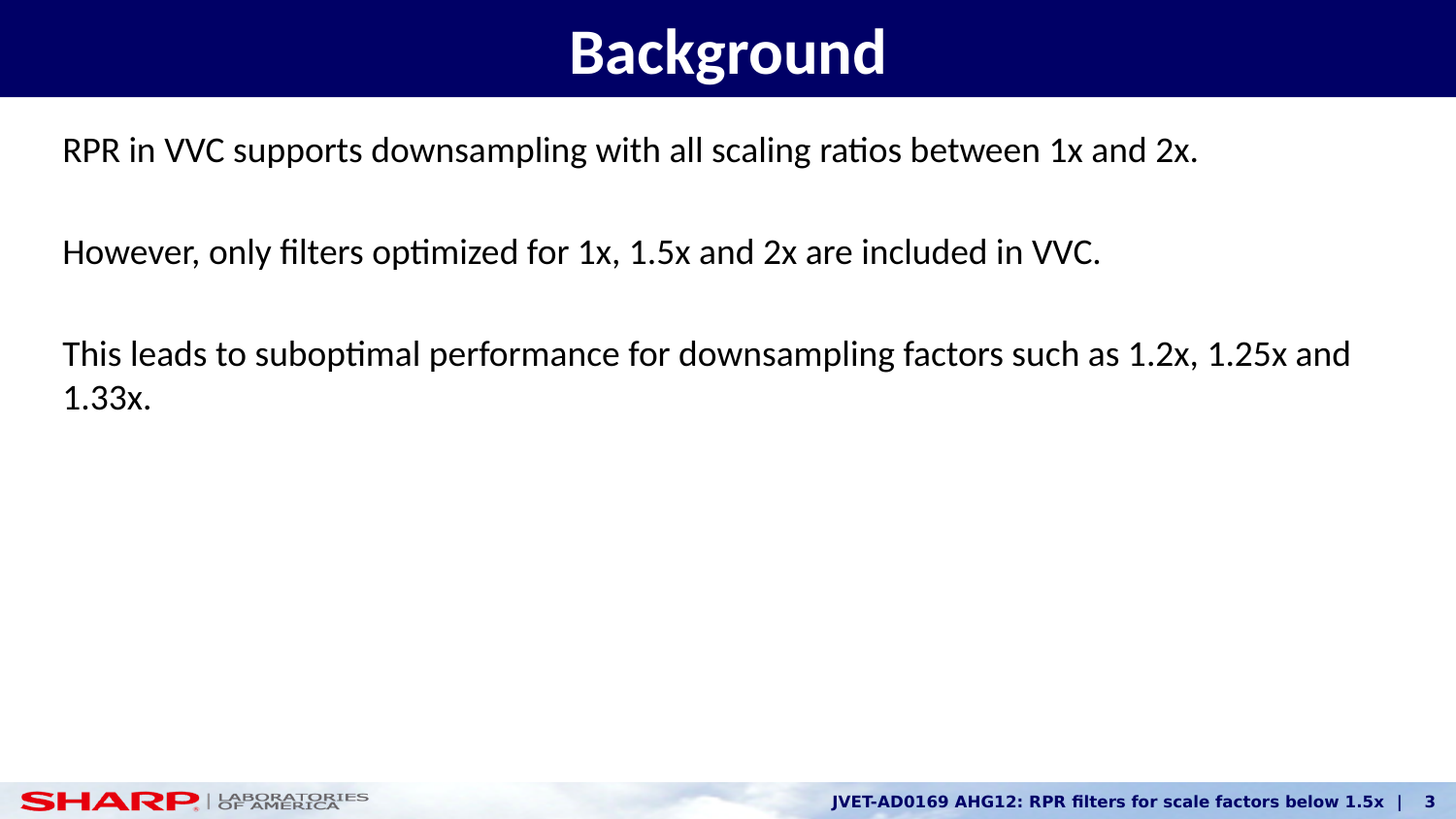

# Background
RPR in VVC supports downsampling with all scaling ratios between 1x and 2x.

However, only filters optimized for 1x, 1.5x and 2x are included in VVC.

This leads to suboptimal performance for downsampling factors such as 1.2x, 1.25x and 1.33x.